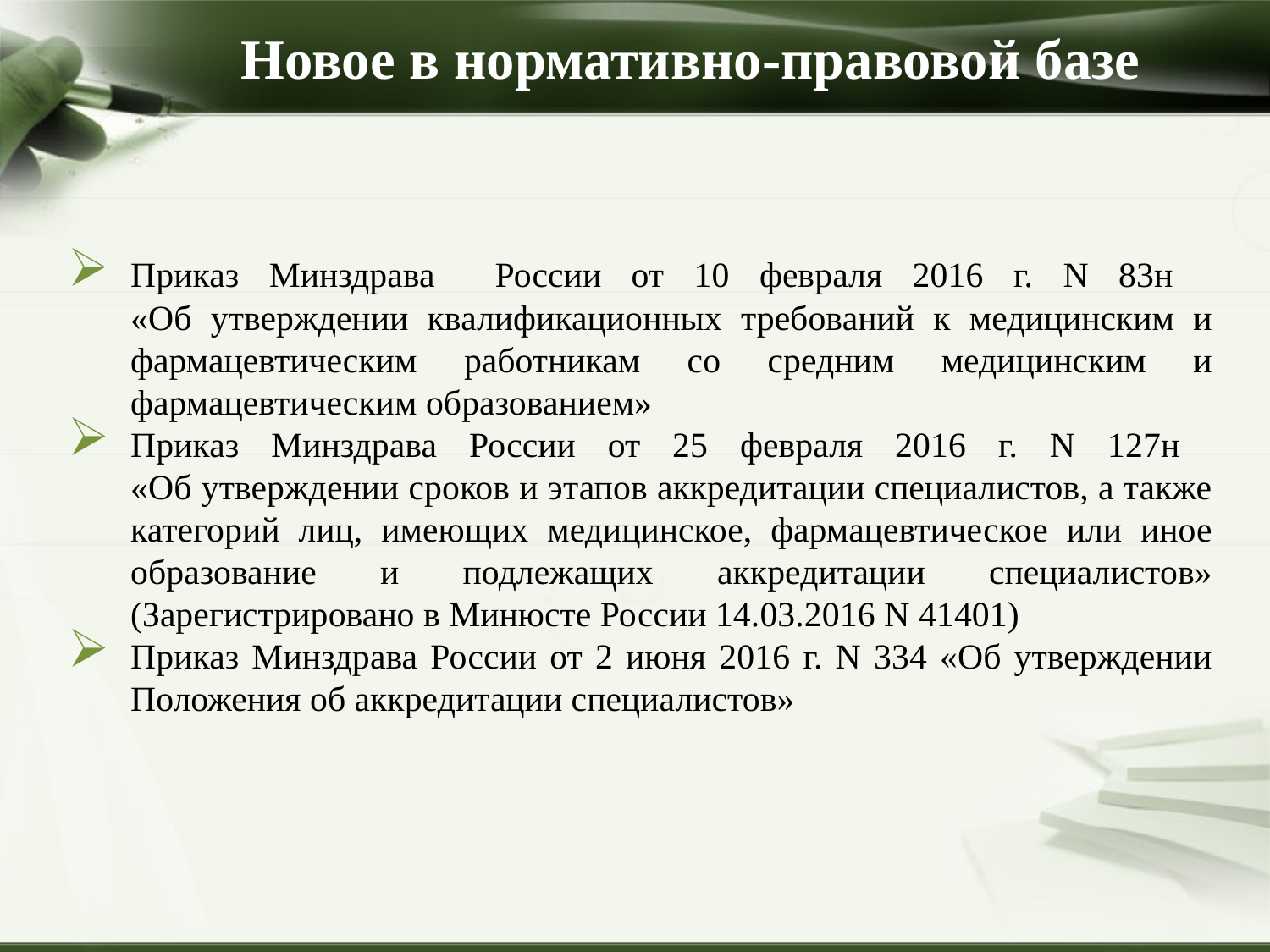

Новое в нормативно-правовой базе
Приказ Минздрава  России от 10 февраля 2016 г. N 83н 
«Об утверждении квалификационных требований к медицинским и фармацевтическим работникам со средним медицинским и фармацевтическим образованием»
Приказ Минздрава России от 25 февраля 2016 г. N 127н
«Об утверждении сроков и этапов аккредитации специалистов, а также категорий лиц, имеющих медицинское, фармацевтическое или иное образование и подлежащих аккредитации специалистов» (Зарегистрировано в Минюсте России 14.03.2016 N 41401)
Приказ Минздрава России от 2 июня 2016 г. N 334 «Об утверждении Положения об аккредитации специалистов»